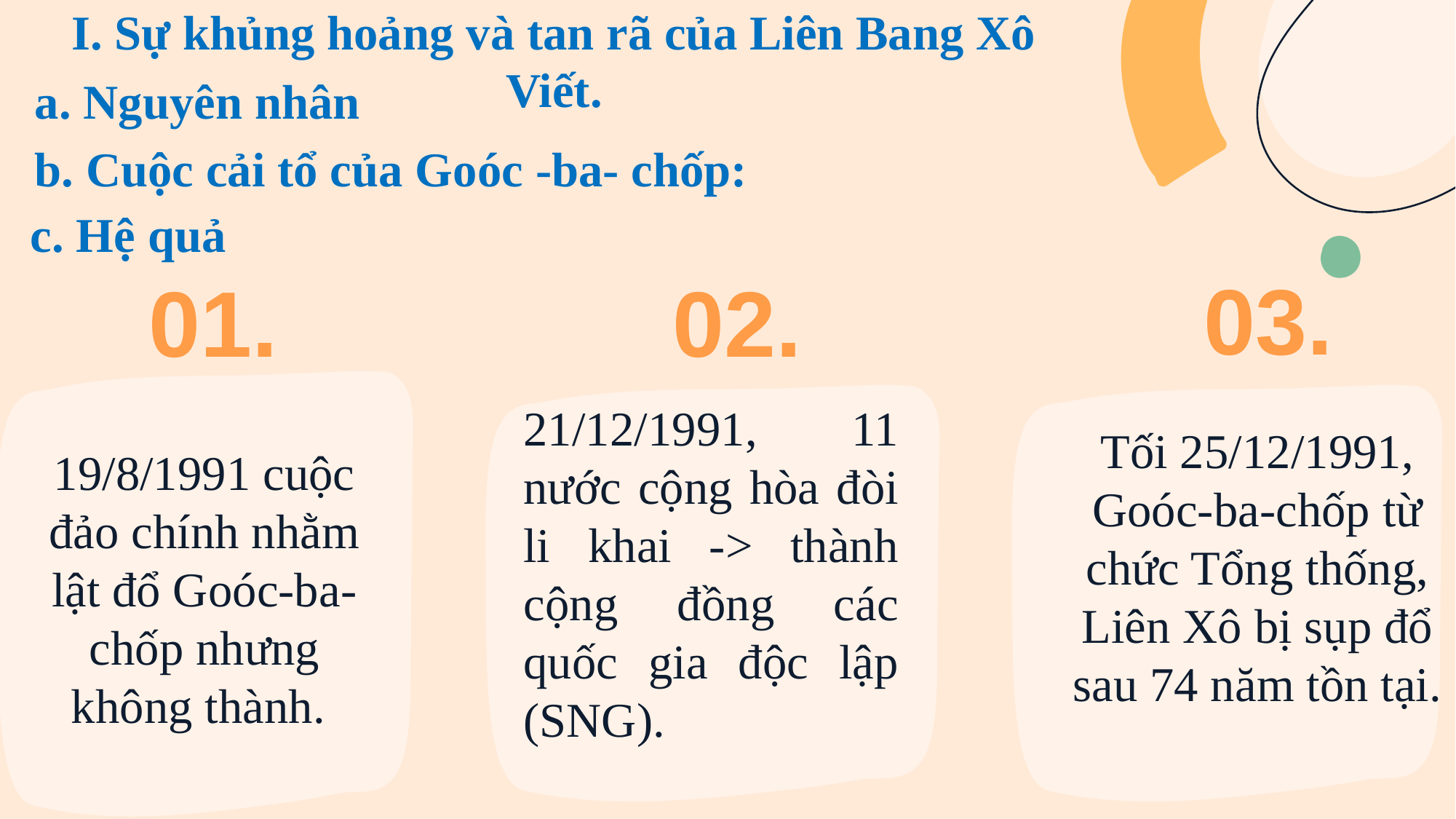

I. Sự khủng hoảng và tan rã của Liên Bang Xô Viết.
a. Nguyên nhân
b. Cuộc cải tổ của Goóc -ba- chốp:
c. Hệ quả

03.
01.
02.

19/8/1991 cuộc đảo chính nhằm lật đổ Goóc-ba-chốp nhưng không thành.

Tối 25/12/1991, Goóc-ba-chốp từ chức Tổng thống, Liên Xô bị sụp đổ sau 74 năm tồn tại.

21/12/1991, 11 nước cộng hòa đòi li khai -> thành cộng đồng các quốc gia độc lập (SNG).